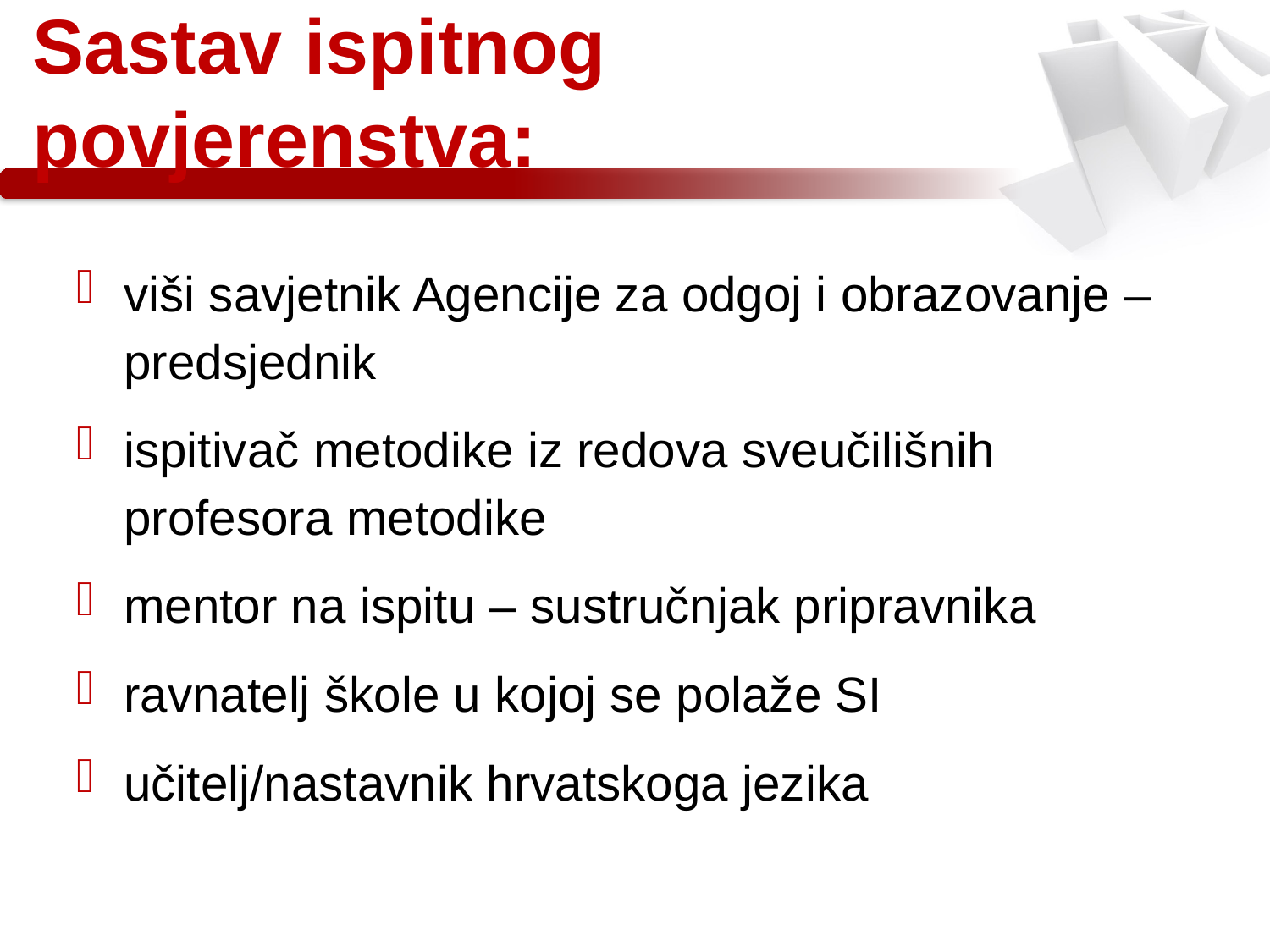

# Sastav ispitnog povjerenstva:
viši savjetnik Agencije za odgoj i obrazovanje – predsjednik
ispitivač metodike iz redova sveučilišnih profesora metodike
mentor na ispitu – sustručnjak pripravnika
ravnatelj škole u kojoj se polaže SI
učitelj/nastavnik hrvatskoga jezika